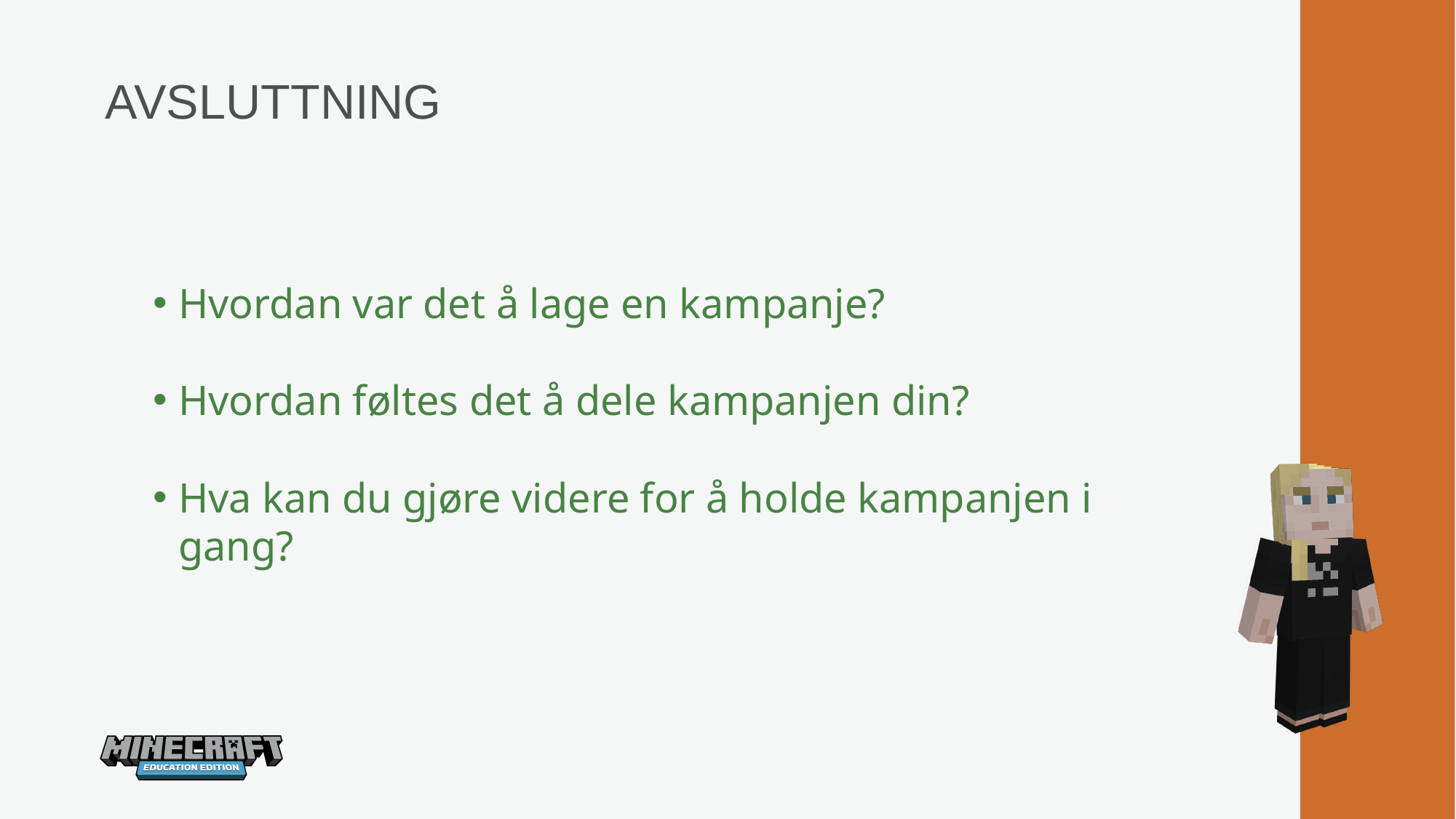

# AVSLUTTNING
Hvordan var det å lage en kampanje?

Hvordan føltes det å dele kampanjen din?

Hva kan du gjøre videre for å holde kampanjen i gang?